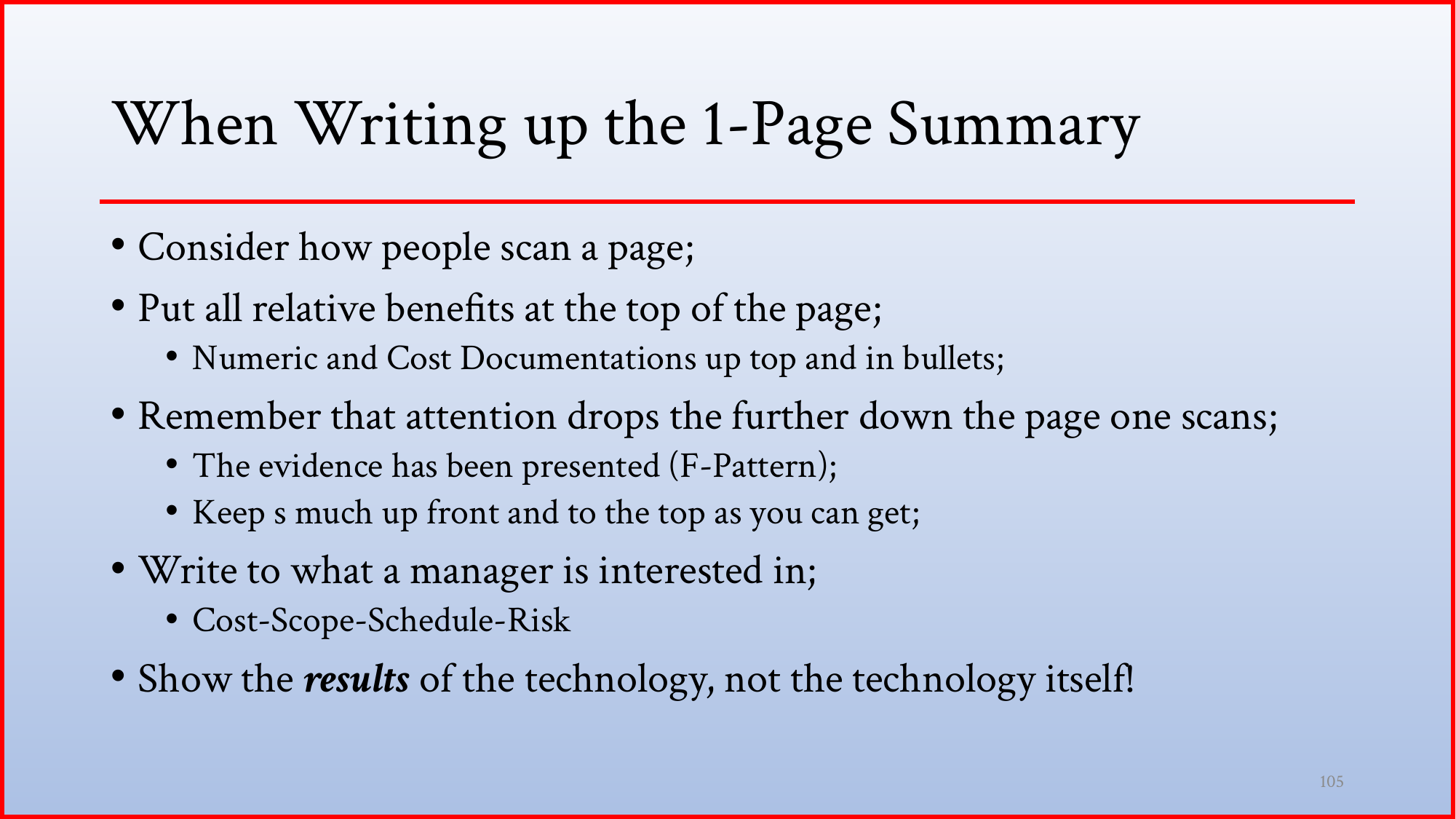

# When Writing up the 1-Page Summary
Consider how people scan a page;
Put all relative benefits at the top of the page;
Numeric and Cost Documentations up top and in bullets;
Remember that attention drops the further down the page one scans;
The evidence has been presented (F-Pattern);
Keep s much up front and to the top as you can get;
Write to what a manager is interested in;
Cost-Scope-Schedule-Risk
Show the results of the technology, not the technology itself!

105